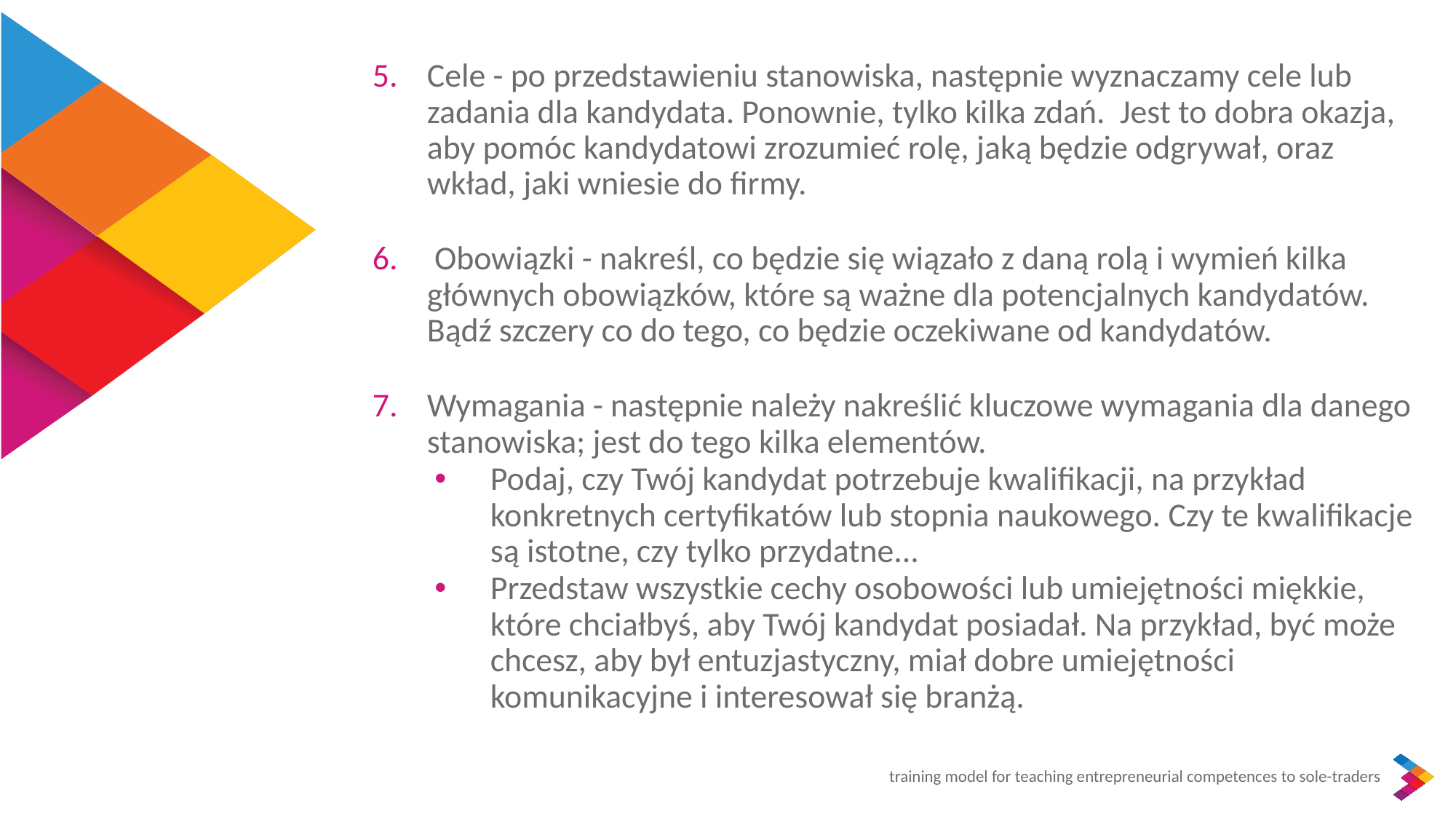

Cele - po przedstawieniu stanowiska, następnie wyznaczamy cele lub zadania dla kandydata. Ponownie, tylko kilka zdań.  Jest to dobra okazja, aby pomóc kandydatowi zrozumieć rolę, jaką będzie odgrywał, oraz wkład, jaki wniesie do firmy.

 Obowiązki - nakreśl, co będzie się wiązało z daną rolą i wymień kilka głównych obowiązków, które są ważne dla potencjalnych kandydatów.  Bądź szczery co do tego, co będzie oczekiwane od kandydatów.

Wymagania - następnie należy nakreślić kluczowe wymagania dla danego stanowiska; jest do tego kilka elementów.
Podaj, czy Twój kandydat potrzebuje kwalifikacji, na przykład konkretnych certyfikatów lub stopnia naukowego. Czy te kwalifikacje są istotne, czy tylko przydatne...
Przedstaw wszystkie cechy osobowości lub umiejętności miękkie, które chciałbyś, aby Twój kandydat posiadał. Na przykład, być może chcesz, aby był entuzjastyczny, miał dobre umiejętności komunikacyjne i interesował się branżą.